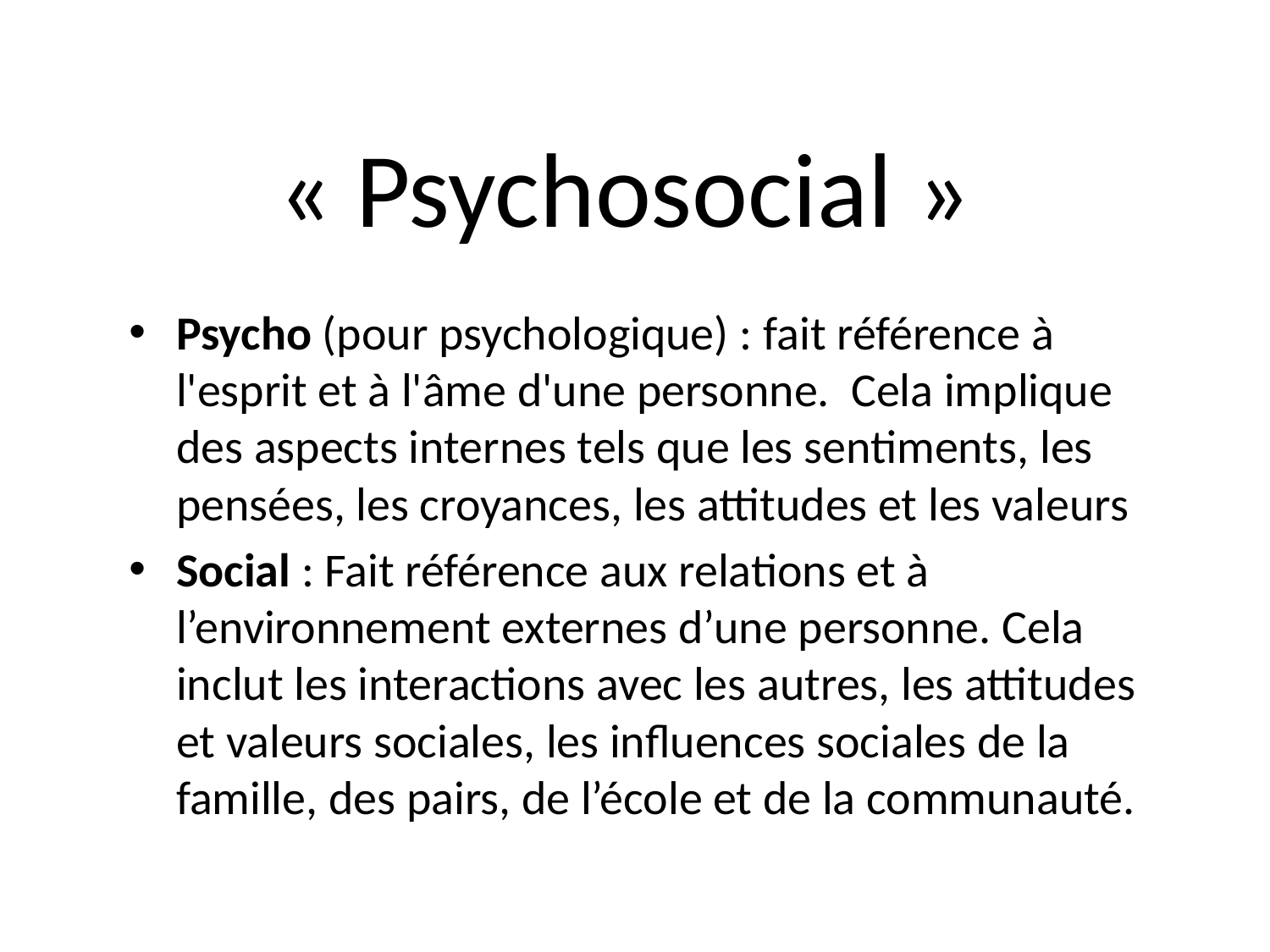

# « Psychosocial »
Psycho (pour psychologique) : fait référence à l'esprit et à l'âme d'une personne.  Cela implique des aspects internes tels que les sentiments, les pensées, les croyances, les attitudes et les valeurs
Social : Fait référence aux relations et à l’environnement externes d’une personne. Cela inclut les interactions avec les autres, les attitudes et valeurs sociales, les influences sociales de la famille, des pairs, de l’école et de la communauté.